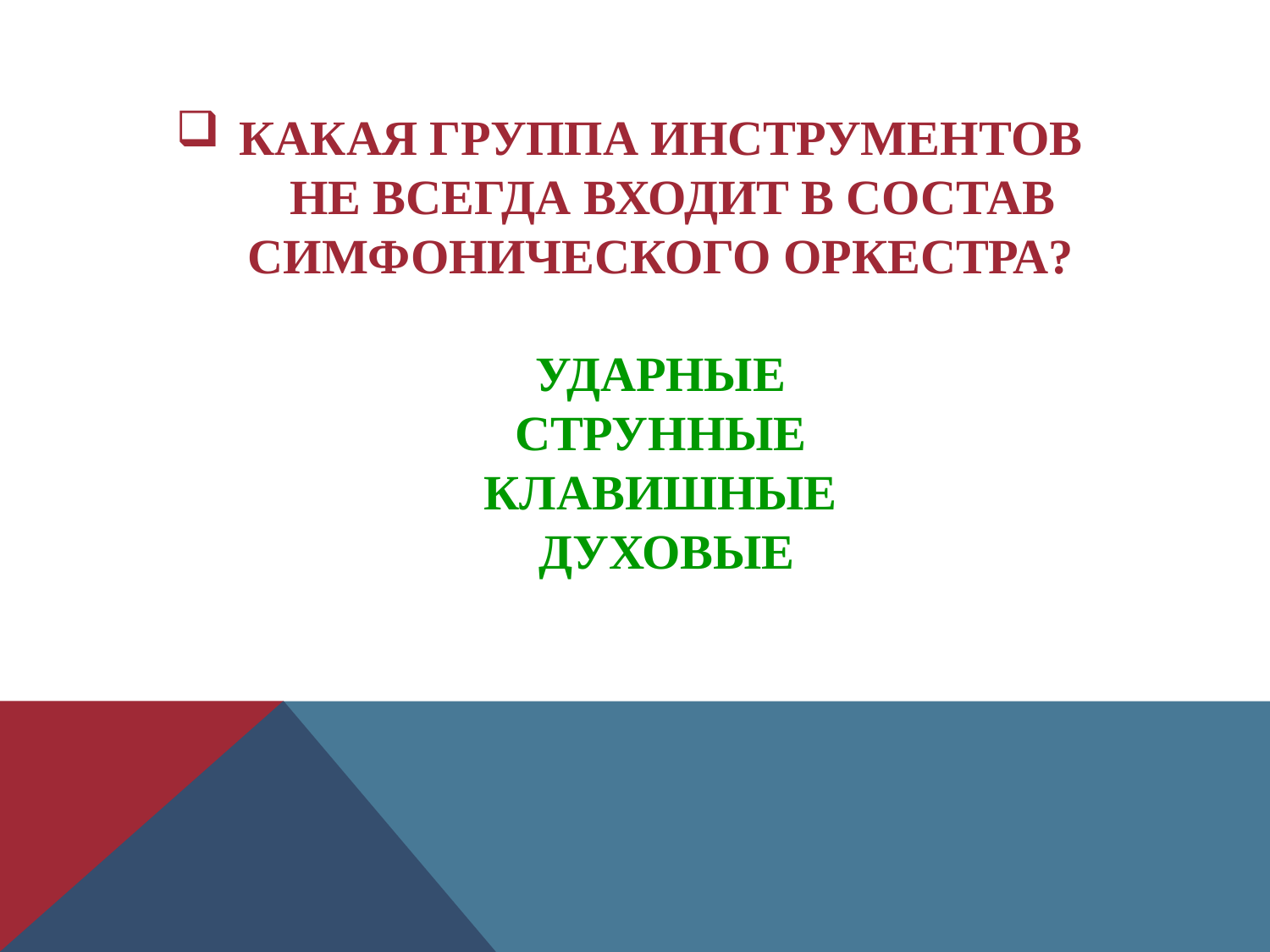

# Какая группа инструментов не всегда входит в состав симфонического оркестра? Ударные Струнные Клавишные Духовые